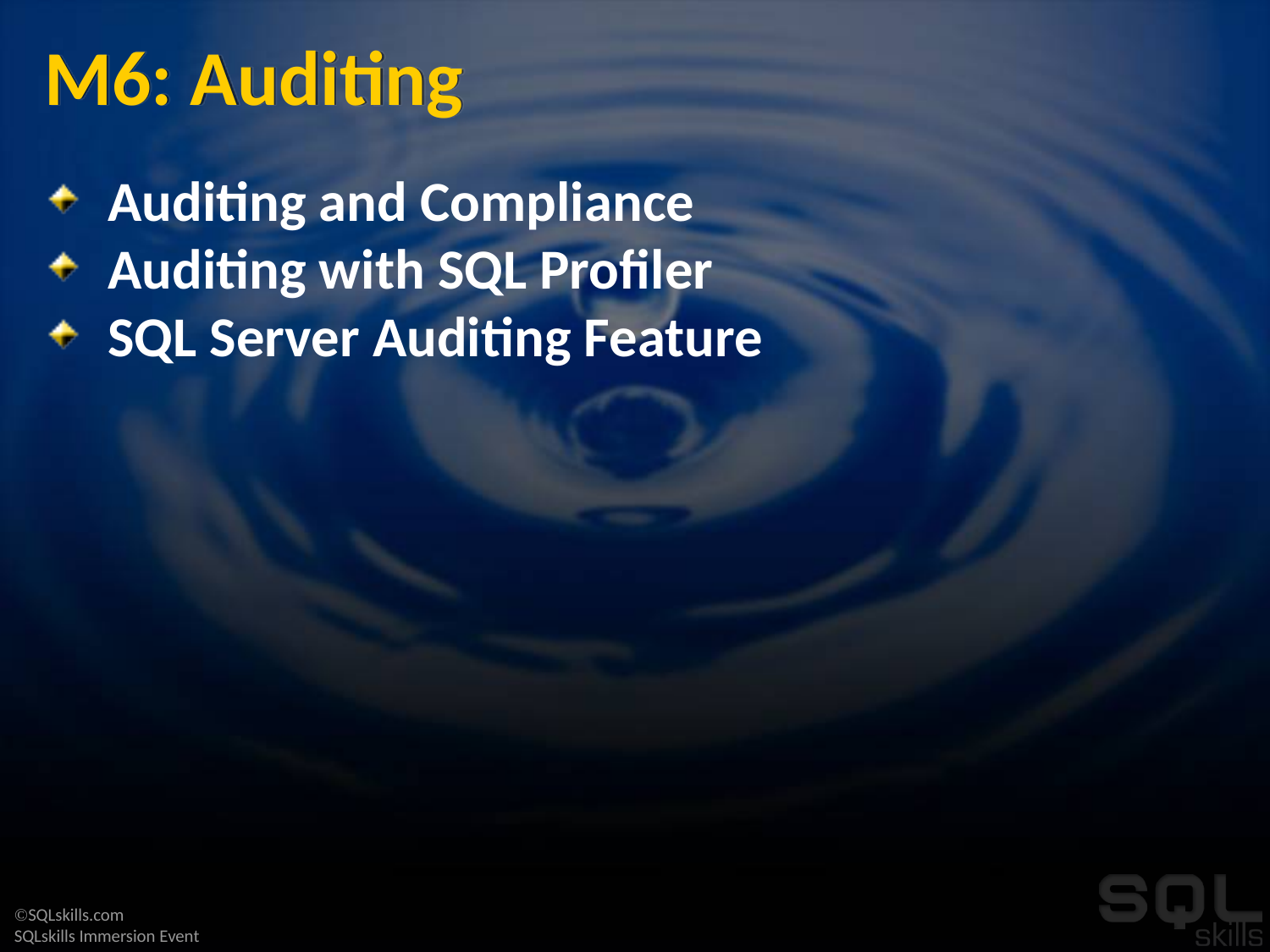

# M6: Auditing
Auditing and Compliance
Auditing with SQL Profiler
SQL Server Auditing Feature